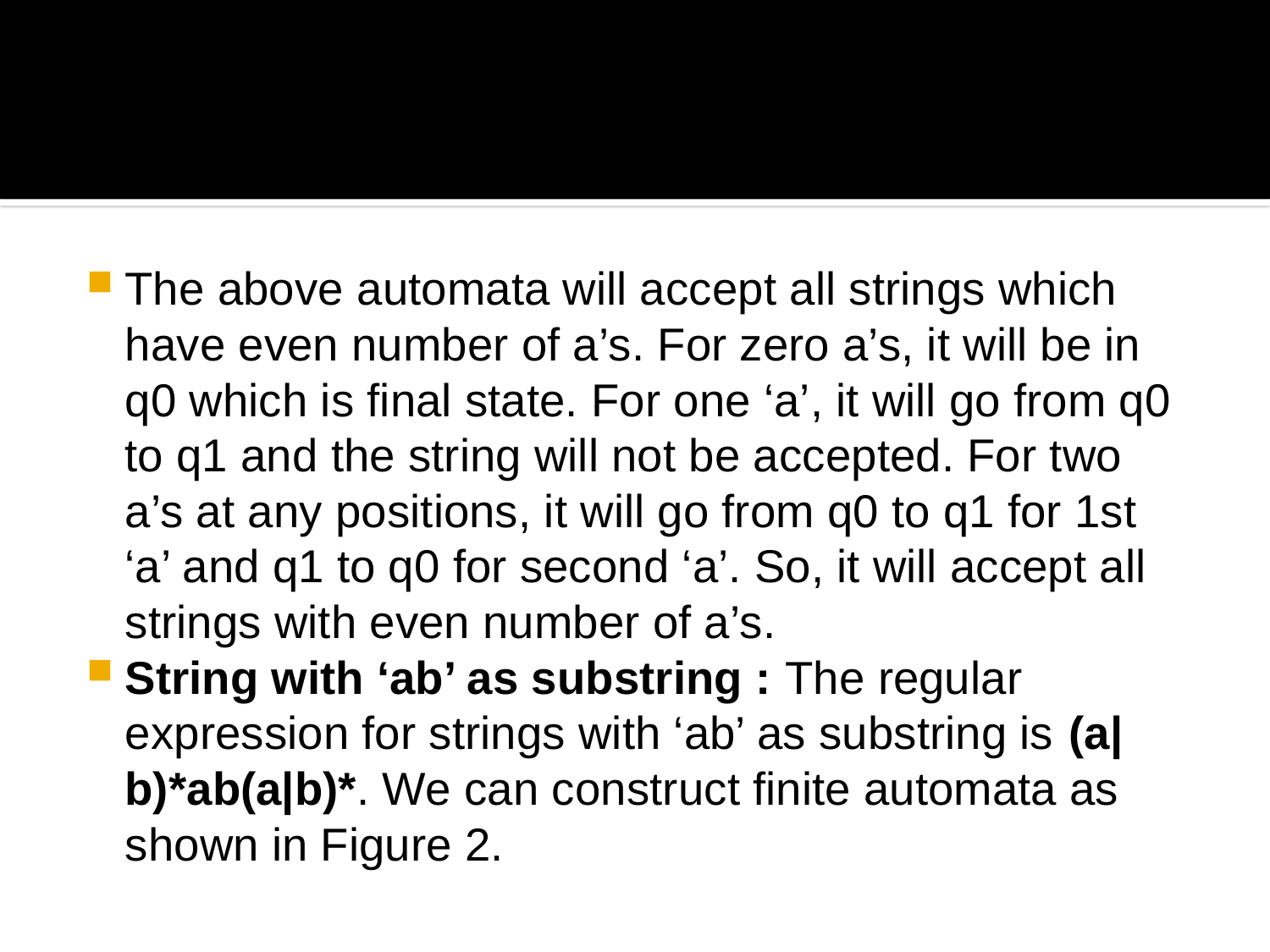

#
The above automata will accept all strings which have even number of a’s. For zero a’s, it will be in q0 which is final state. For one ‘a’, it will go from q0 to q1 and the string will not be accepted. For two a’s at any positions, it will go from q0 to q1 for 1st ‘a’ and q1 to q0 for second ‘a’. So, it will accept all strings with even number of a’s.
String with ‘ab’ as substring : The regular expression for strings with ‘ab’ as substring is (a|b)*ab(a|b)*. We can construct finite automata as shown in Figure 2.